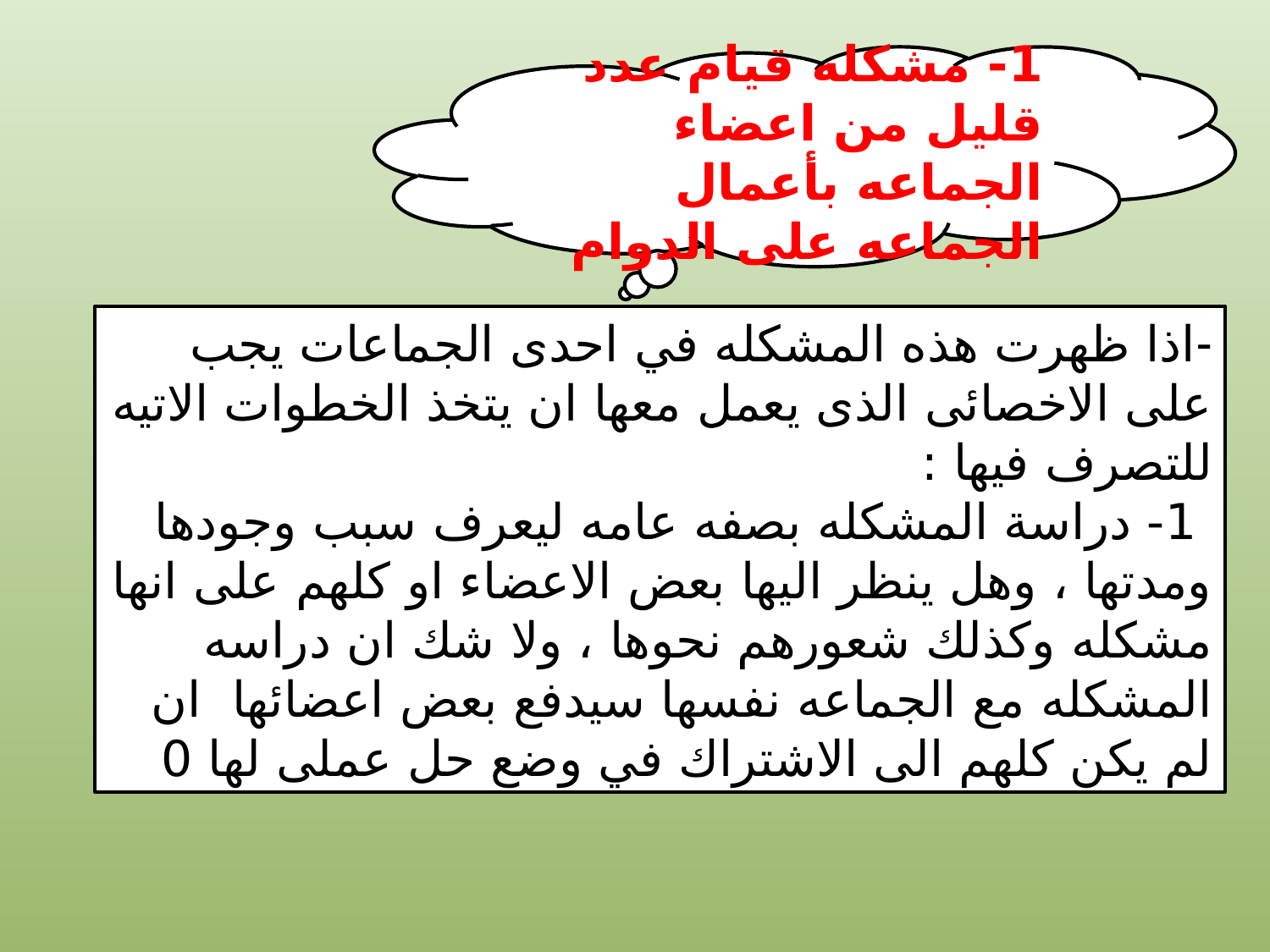

1- مشكله قيام عدد قليل من اعضاء الجماعه بأعمال الجماعه على الدوام
-اذا ظهرت هذه المشكله في احدى الجماعات يجب على الاخصائى الذى يعمل معها ان يتخذ الخطوات الاتيه للتصرف فيها :
 1- دراسة المشكله بصفه عامه ليعرف سبب وجودها ومدتها ، وهل ينظر اليها بعض الاعضاء او كلهم على انها مشكله وكذلك شعورهم نحوها ، ولا شك ان دراسه المشكله مع الجماعه نفسها سيدفع بعض اعضائها  ان لم يكن كلهم الى الاشتراك في وضع حل عملى لها 0